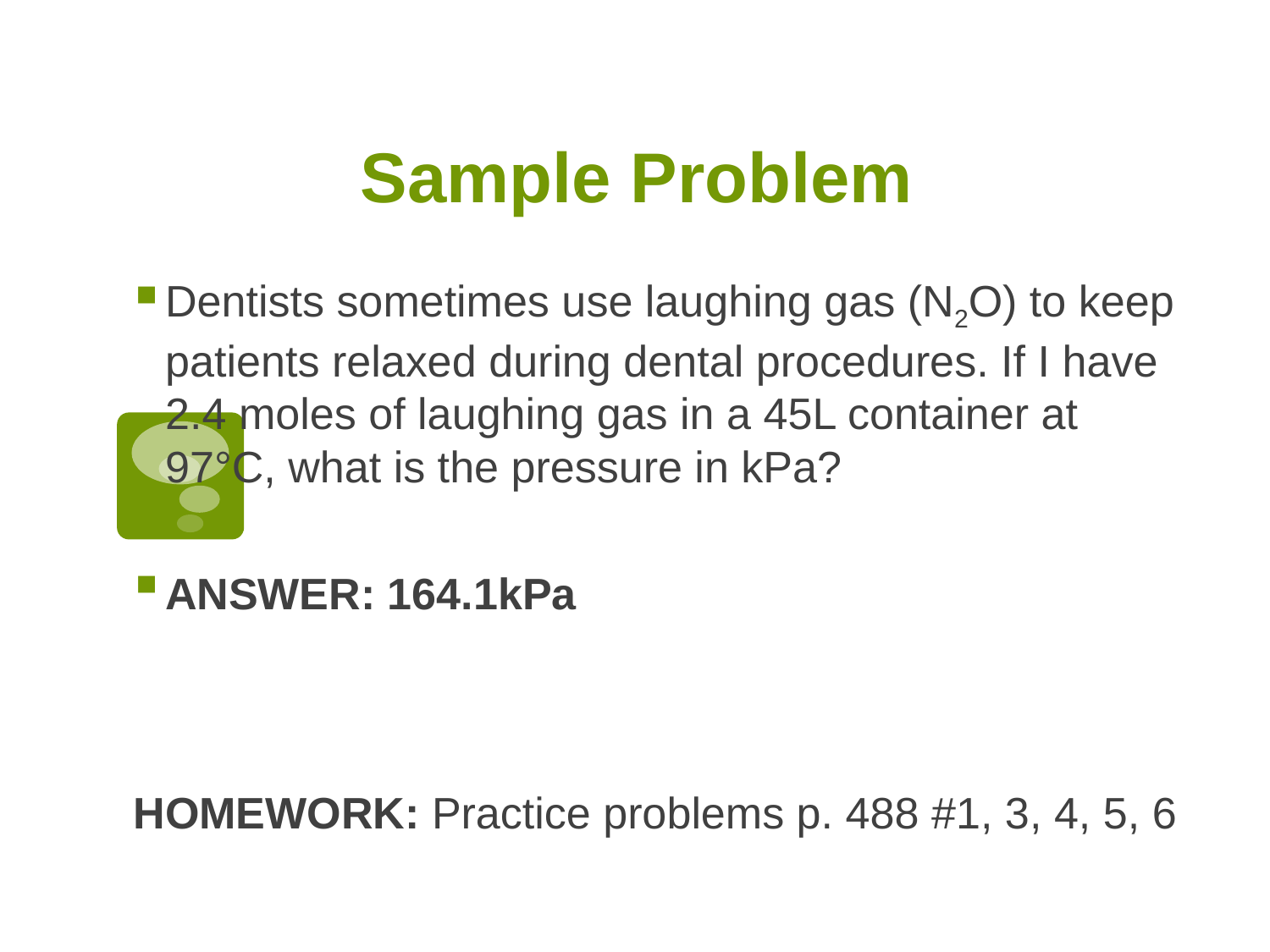

# Sample Problem
Dentists sometimes use laughing gas (N2O) to keep patients relaxed during dental procedures. If I have 2.4 moles of laughing gas in a 45L container at 97°C, what is the pressure in kPa?

ANSWER: 164.1kPa

HOMEWORK: Practice problems p. 488 #1, 3, 4, 5, 6